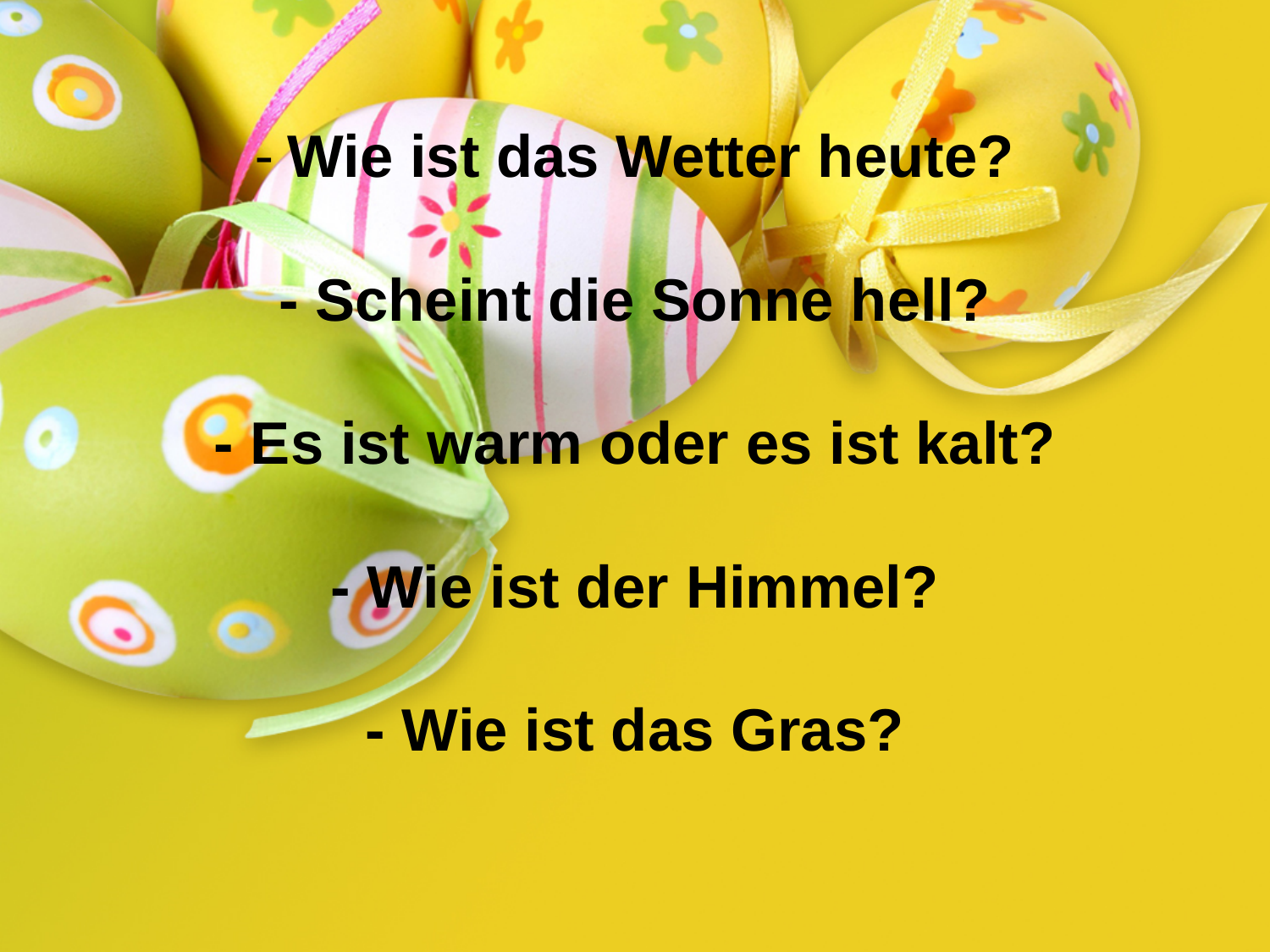

# - Wie ist das Wetter heute? - Scheint die Sonne hell? - Es ist warm oder es ist kalt? - Wie ist der Himmel? - Wie ist das Gras?